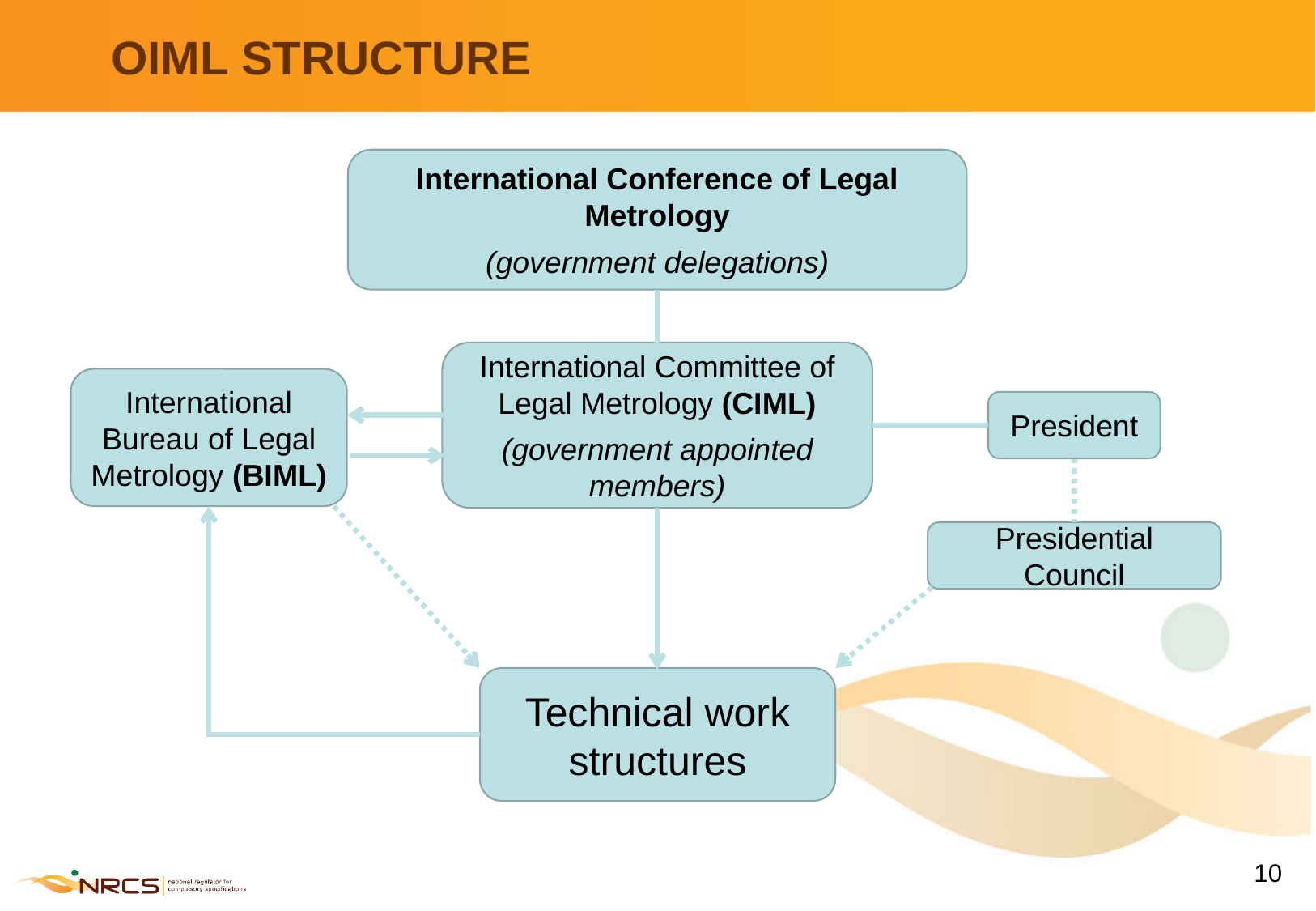

# OIML STRUCTURE
International Conference of Legal Metrology
(government delegations)
International Committee of Legal Metrology (CIML)
(government appointed members)
International Bureau of Legal Metrology (BIML)
President
Presidential Council
Technical work structures
10